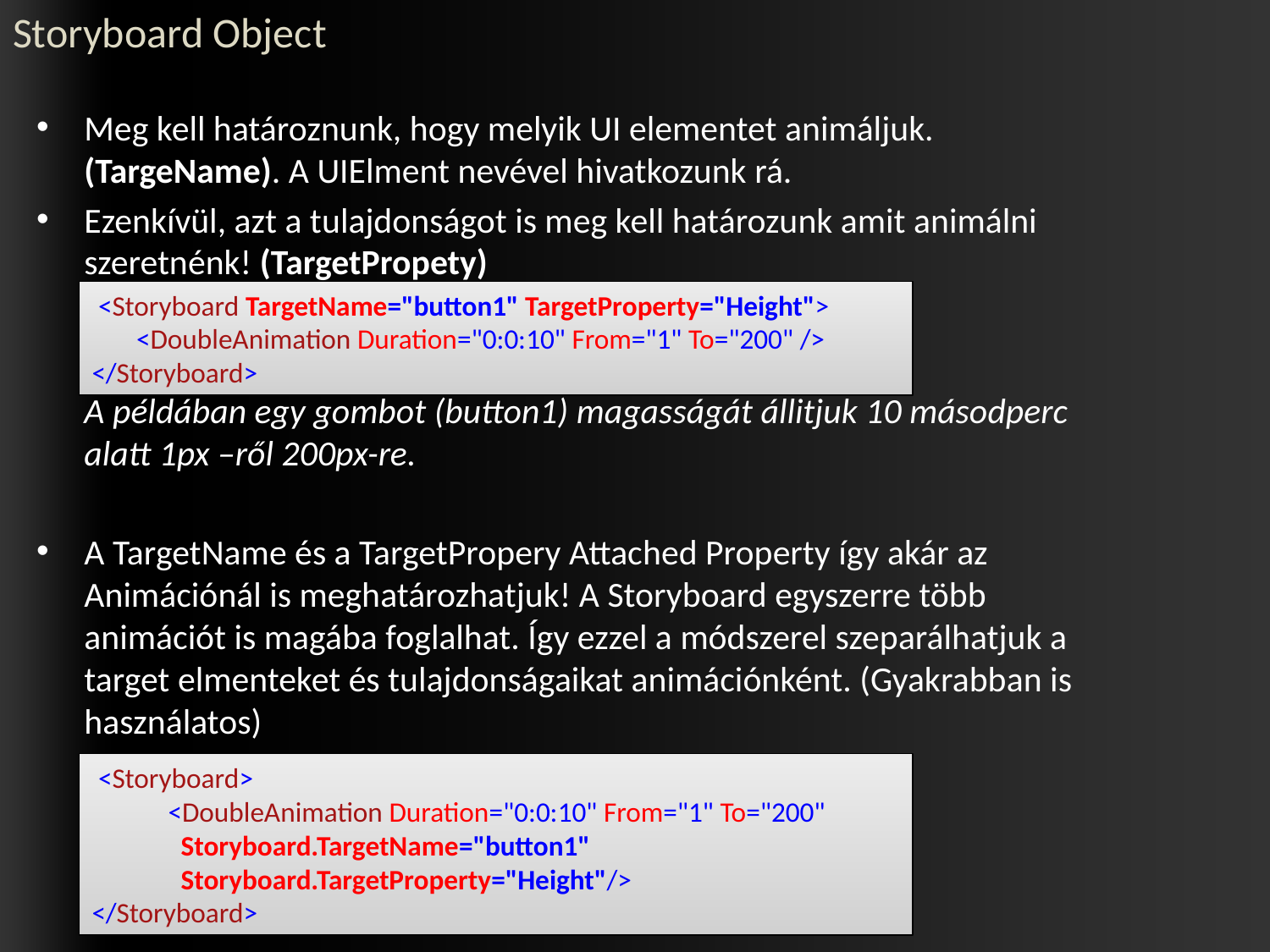

Storyboard Object
Meg kell határoznunk, hogy melyik UI elementet animáljuk. (TargeName). A UIElment nevével hivatkozunk rá.
Ezenkívül, azt a tulajdonságot is meg kell határozunk amit animálni szeretnénk! (TargetPropety)

	A példában egy gombot (button1) magasságát állitjuk 10 másodperc alatt 1px –ről 200px-re.

A TargetName és a TargetPropery Attached Property így akár az Animációnál is meghatározhatjuk! A Storyboard egyszerre több animációt is magába foglalhat. Így ezzel a módszerel szeparálhatjuk a target elmenteket és tulajdonságaikat animációnként. (Gyakrabban is használatos)

 <Storyboard TargetName="button1" TargetProperty="Height">
       <DoubleAnimation Duration="0:0:10" From="1" To="200" />
</Storyboard>
 <Storyboard>
            <DoubleAnimation Duration="0:0:10" From="1" To="200"
              Storyboard.TargetName="button1"
              Storyboard.TargetProperty="Height"/>
</Storyboard>